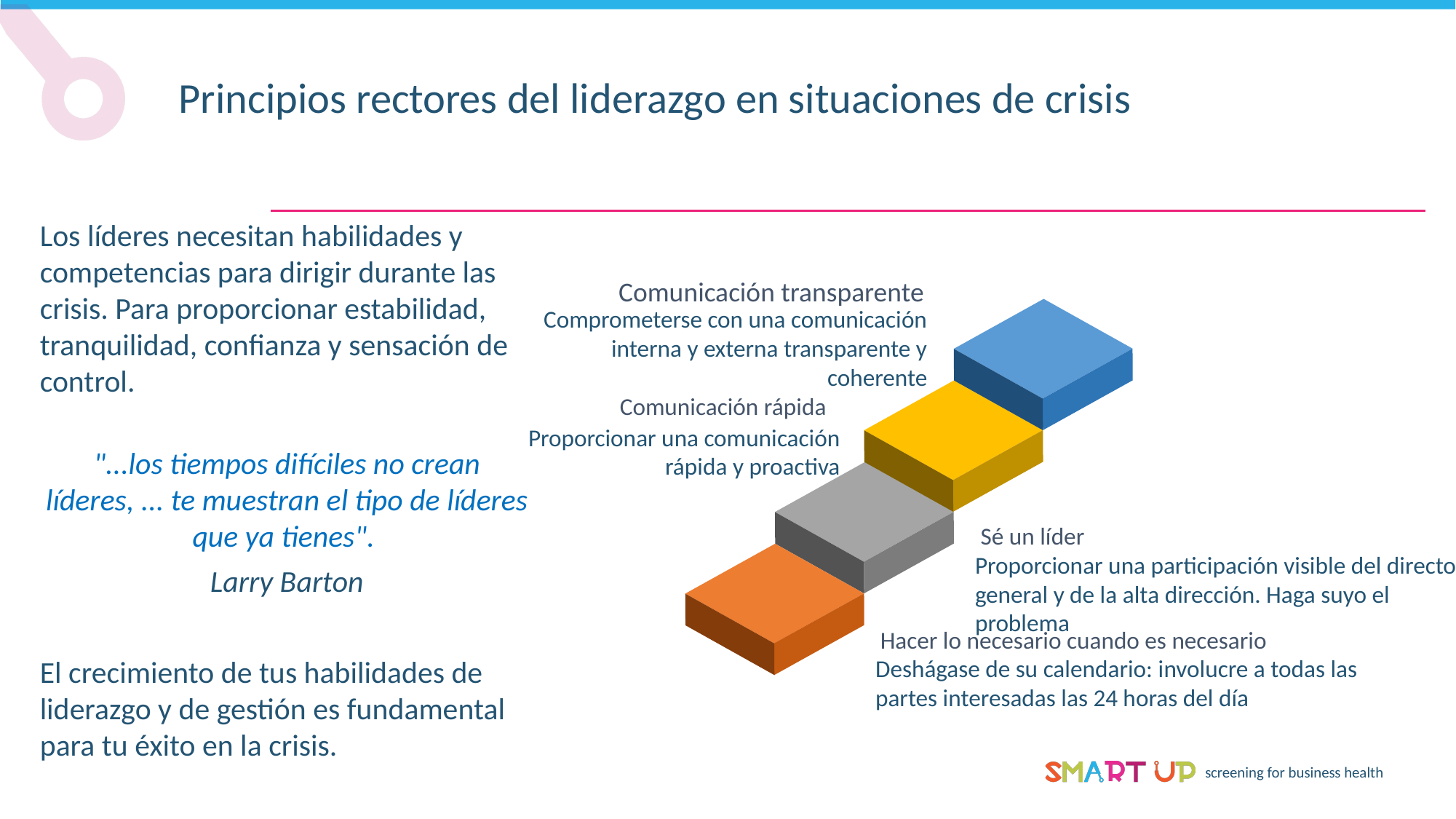

Principios rectores del liderazgo en situaciones de crisis
Los líderes necesitan habilidades y competencias para dirigir durante las crisis. Para proporcionar estabilidad, tranquilidad, confianza y sensación de control.
"...los tiempos difíciles no crean líderes, ... te muestran el tipo de líderes que ya tienes".
Larry Barton

El crecimiento de tus habilidades de liderazgo y de gestión es fundamental para tu éxito en la crisis.

Comunicación transparente

Comprometerse con una comunicación interna y externa transparente y coherente
Comunicación rápida
Proporcionar una comunicación rápida y proactiva
Sé un líder
Proporcionar una participación visible del director general y de la alta dirección. Haga suyo el problema
Hacer lo necesario cuando es necesario
Deshágase de su calendario: involucre a todas las partes interesadas las 24 horas del día